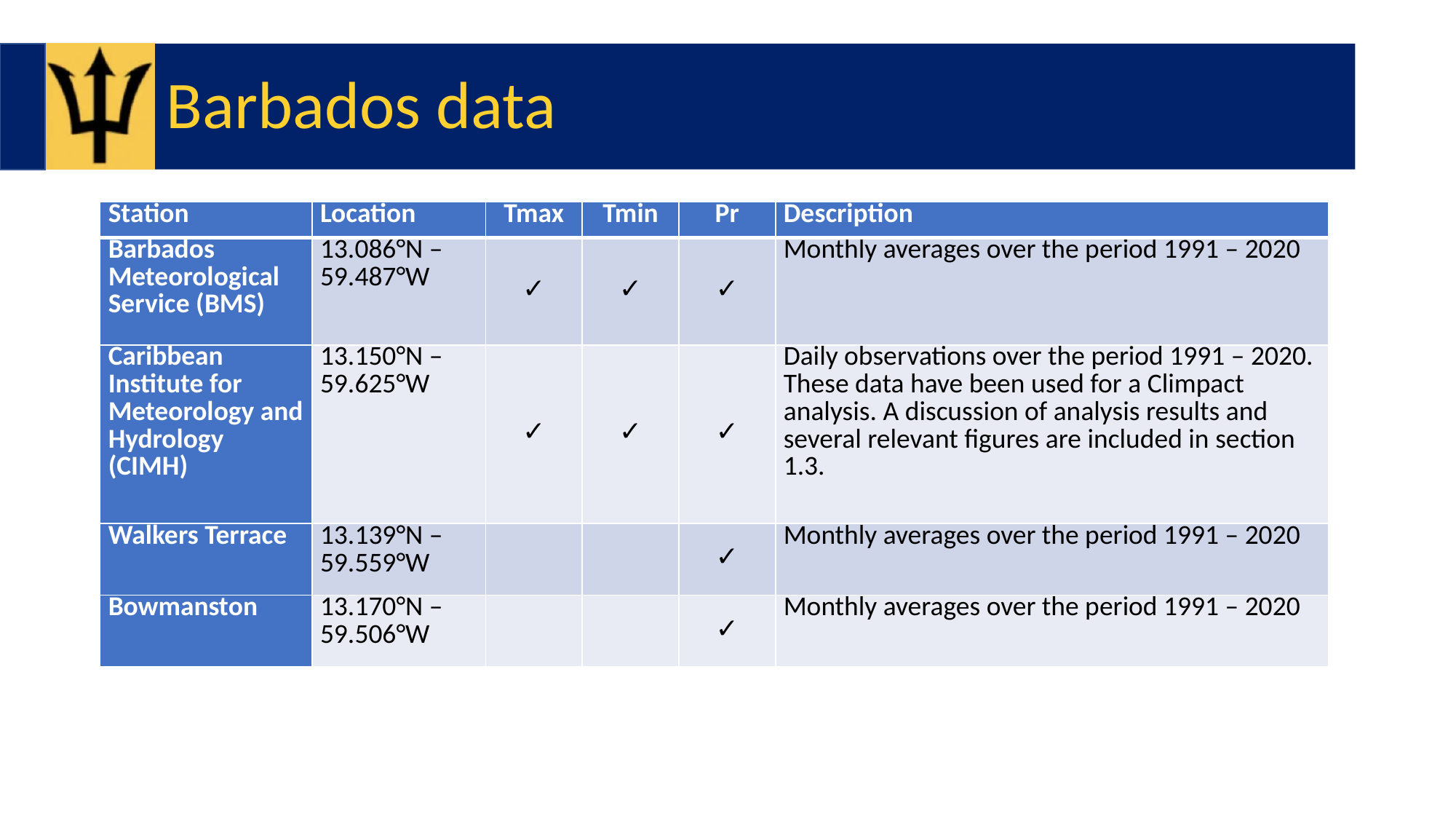

# Barbados data
| Station | Location | Tmax | Tmin | Pr | Description |
| --- | --- | --- | --- | --- | --- |
| Barbados Meteorological Service (BMS) | 13.086°N – 59.487°W | ✓ | ✓ | ✓ | Monthly averages over the period 1991 – 2020 |
| Caribbean Institute for Meteorology and Hydrology (CIMH) | 13.150°N – 59.625°W | ✓ | ✓ | ✓ | Daily observations over the period 1991 – 2020. These data have been used for a Climpact analysis. A discussion of analysis results and several relevant figures are included in section 1.3. |
| Walkers Terrace | 13.139°N – 59.559°W |  |  | ✓ | Monthly averages over the period 1991 – 2020 |
| Bowmanston | 13.170°N – 59.506°W |  |  | ✓ | Monthly averages over the period 1991 – 2020 |